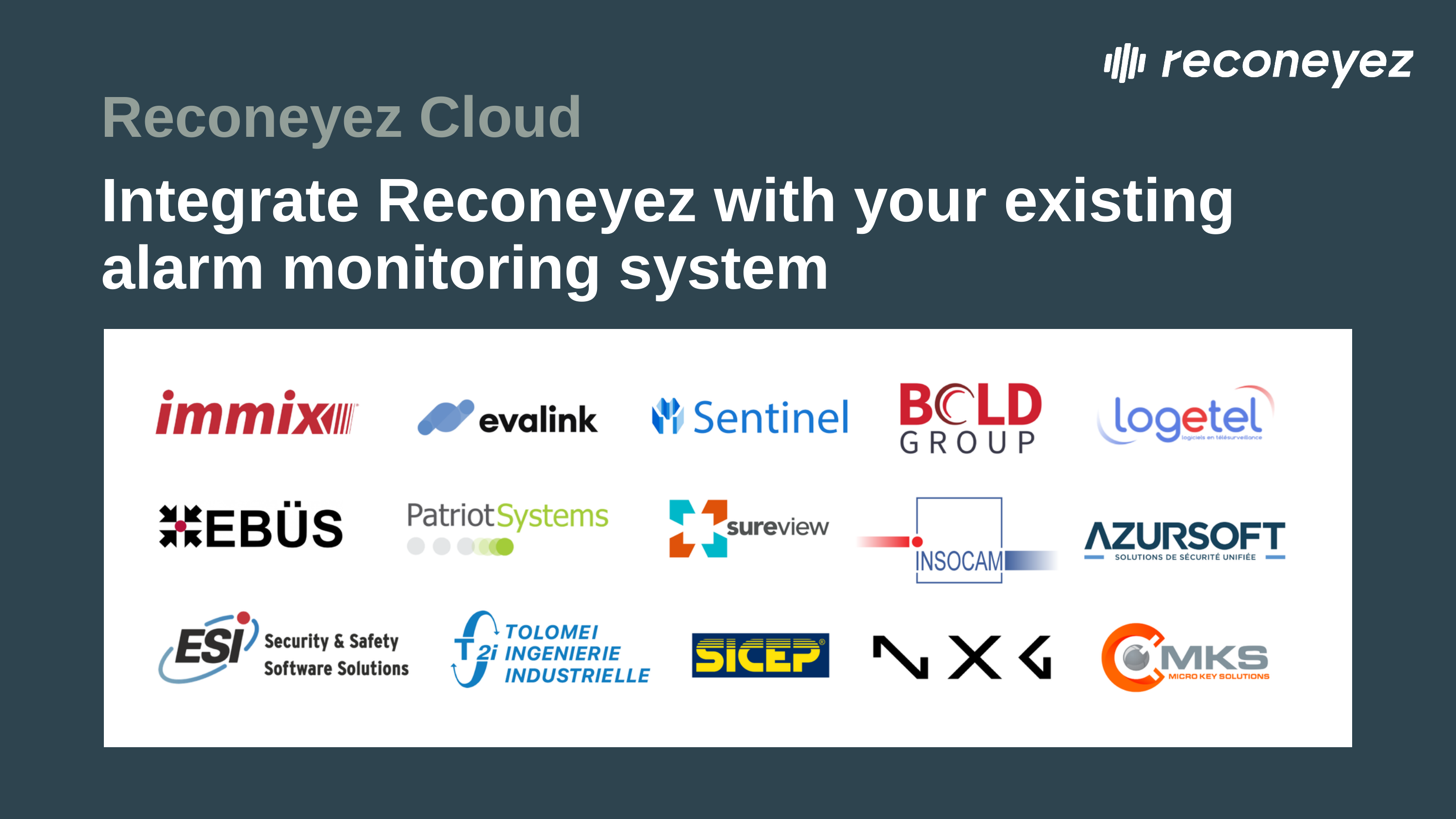

Reconeyez Cloud
Integrate Reconeyez with your existing alarm monitoring system